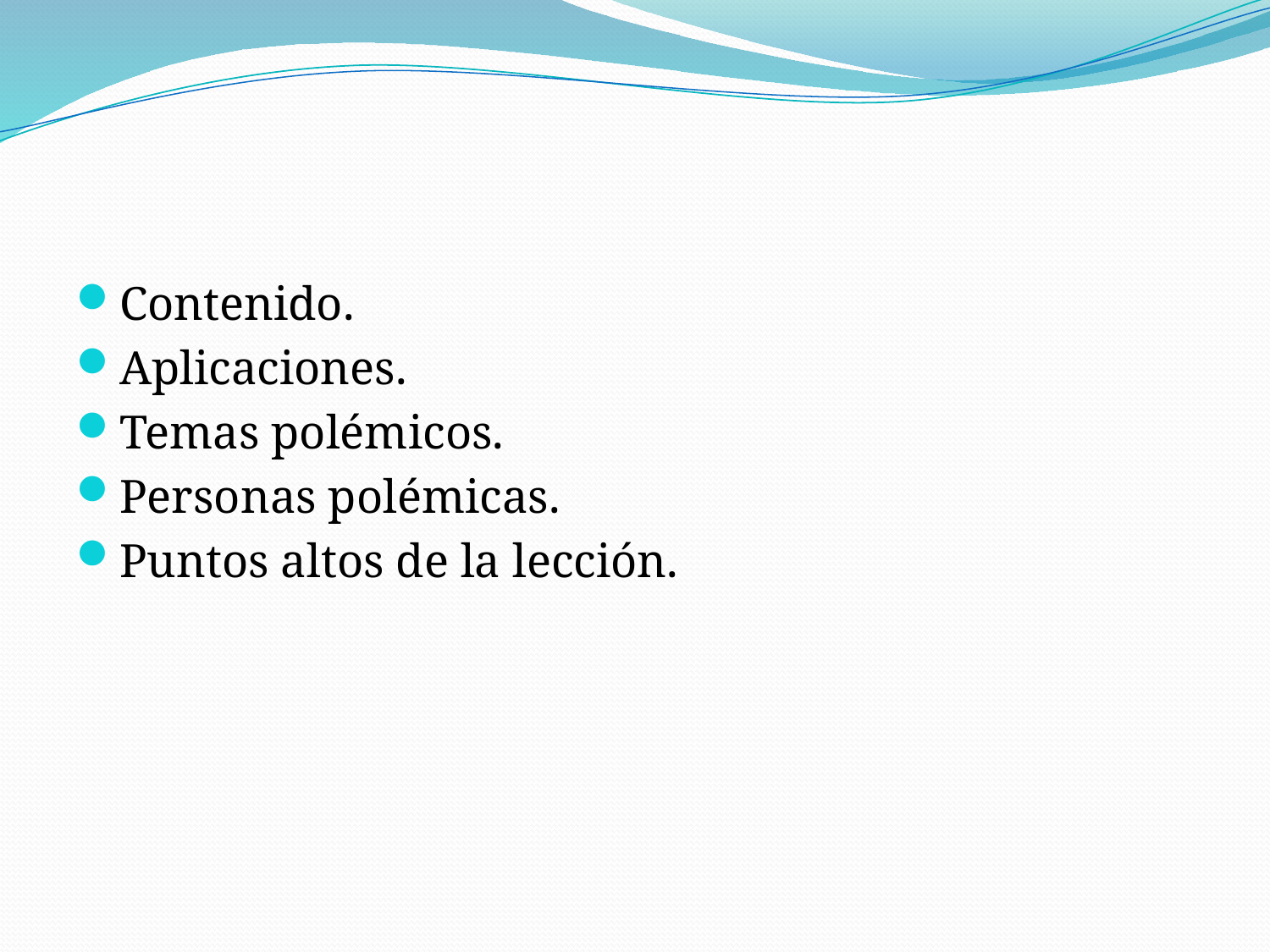

#
Contenido.
Aplicaciones.
Temas polémicos.
Personas polémicas.
Puntos altos de la lección.